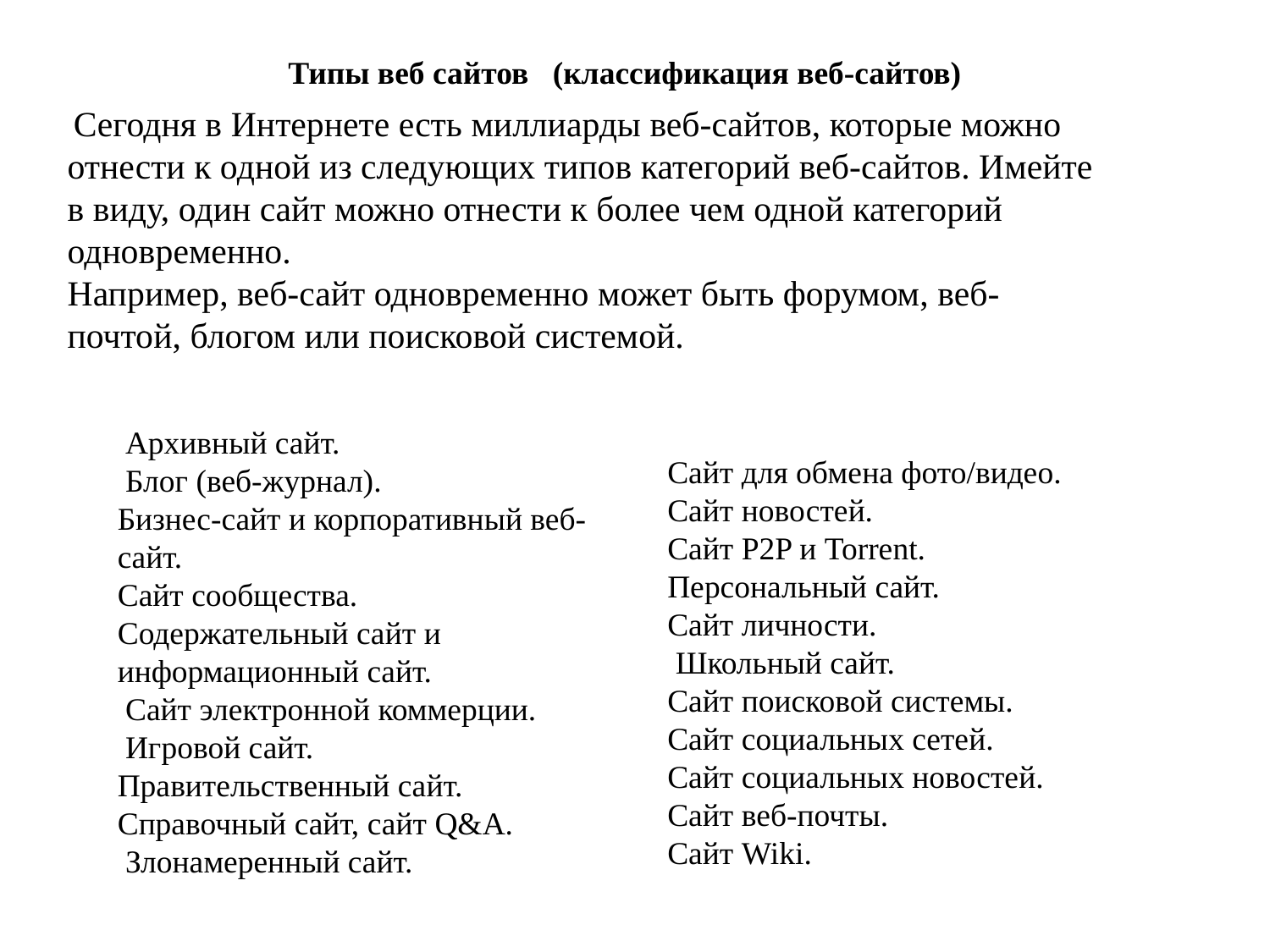

Типы веб сайтов   (классификация веб-сайтов)
 Сегодня в Интернете есть миллиарды веб-сайтов, которые можно отнести к одной из следующих типов категорий веб-сайтов. Имейте в виду, один сайт можно отнести к более чем одной категорий одновременно.
Например, веб-сайт одновременно может быть форумом, веб-почтой, блогом или поисковой системой.

 Архивный сайт.
 Блог (веб-журнал).
Бизнес-сайт и корпоративный веб-сайт.
Сайт сообщества.
Содержательный сайт и информационный сайт.
 Сайт электронной коммерции.
 Игровой сайт.
Правительственный сайт.
Справочный сайт, сайт Q&A.
 Злонамеренный сайт.
Сайт для обмена фото/видео.
Сайт новостей.
Сайт P2P и Torrent.
Персональный сайт.
Сайт личности.
 Школьный сайт.
Сайт поисковой системы.
Сайт социальных сетей.
Сайт социальных новостей.
Сайт веб-почты.
Сайт Wiki.